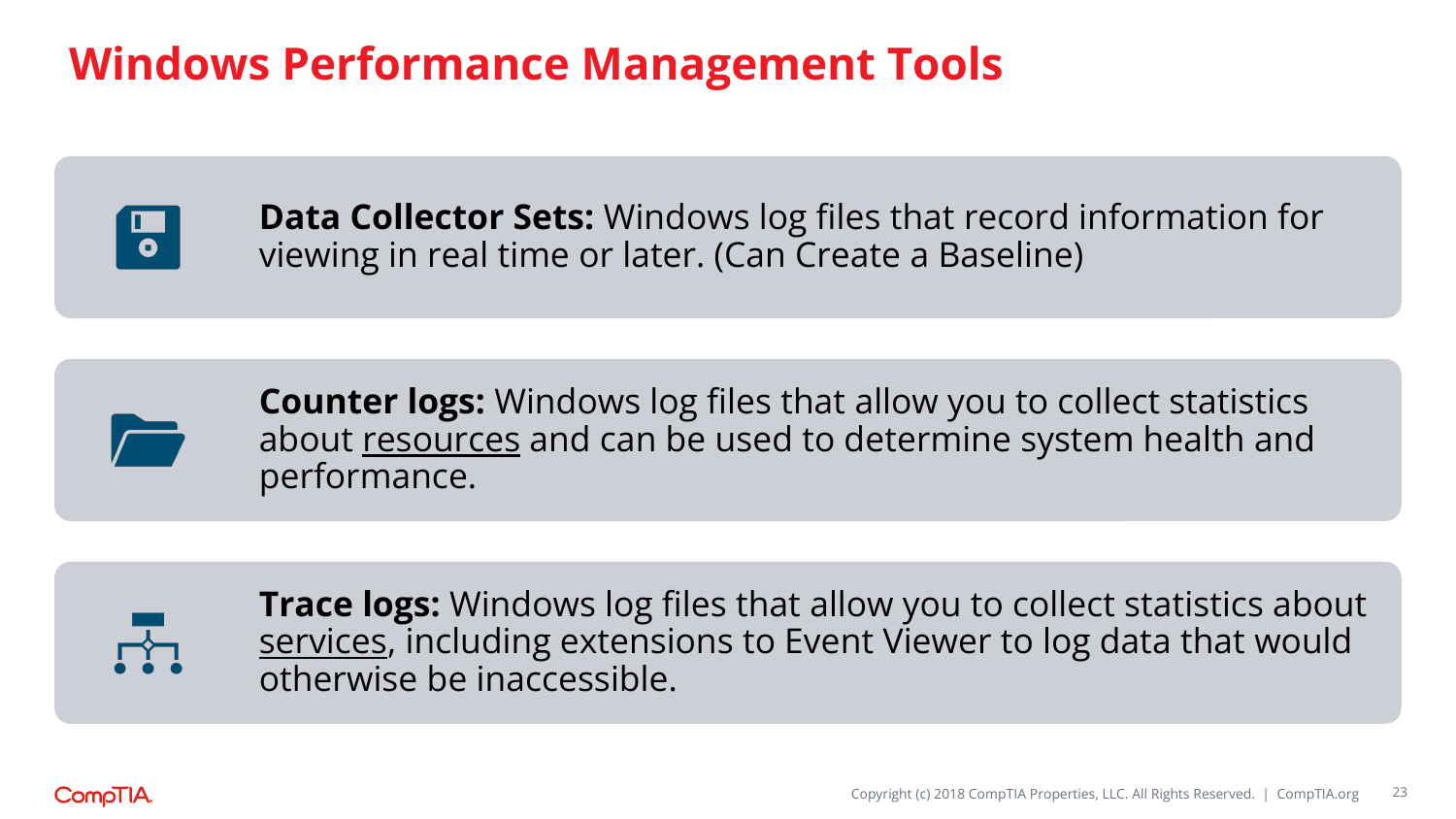

# Windows Performance Management Tools
Data Collector Sets: Windows log files that record information for viewing in real time or later. (Can Create a Baseline)
Counter logs: Windows log files that allow you to collect statistics about resources and can be used to determine system health and performance.
Trace logs: Windows log files that allow you to collect statistics about services, including extensions to Event Viewer to log data that would otherwise be inaccessible.
23